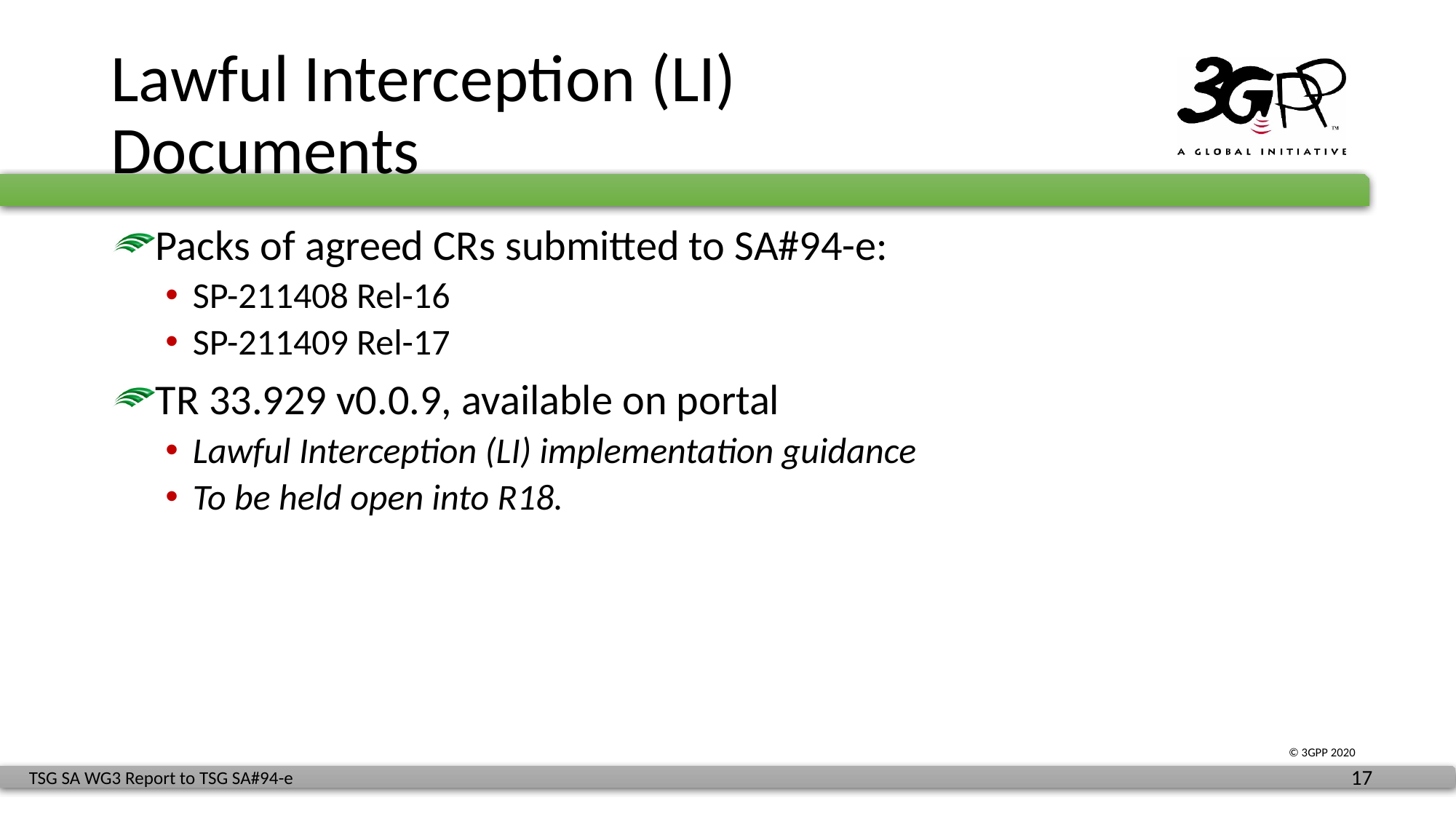

# Lawful Interception (LI) Documents
Packs of agreed CRs submitted to SA#94-e:
SP-211408 Rel-16
SP-211409 Rel-17
TR 33.929 v0.0.9, available on portal
Lawful Interception (LI) implementation guidance
To be held open into R18.